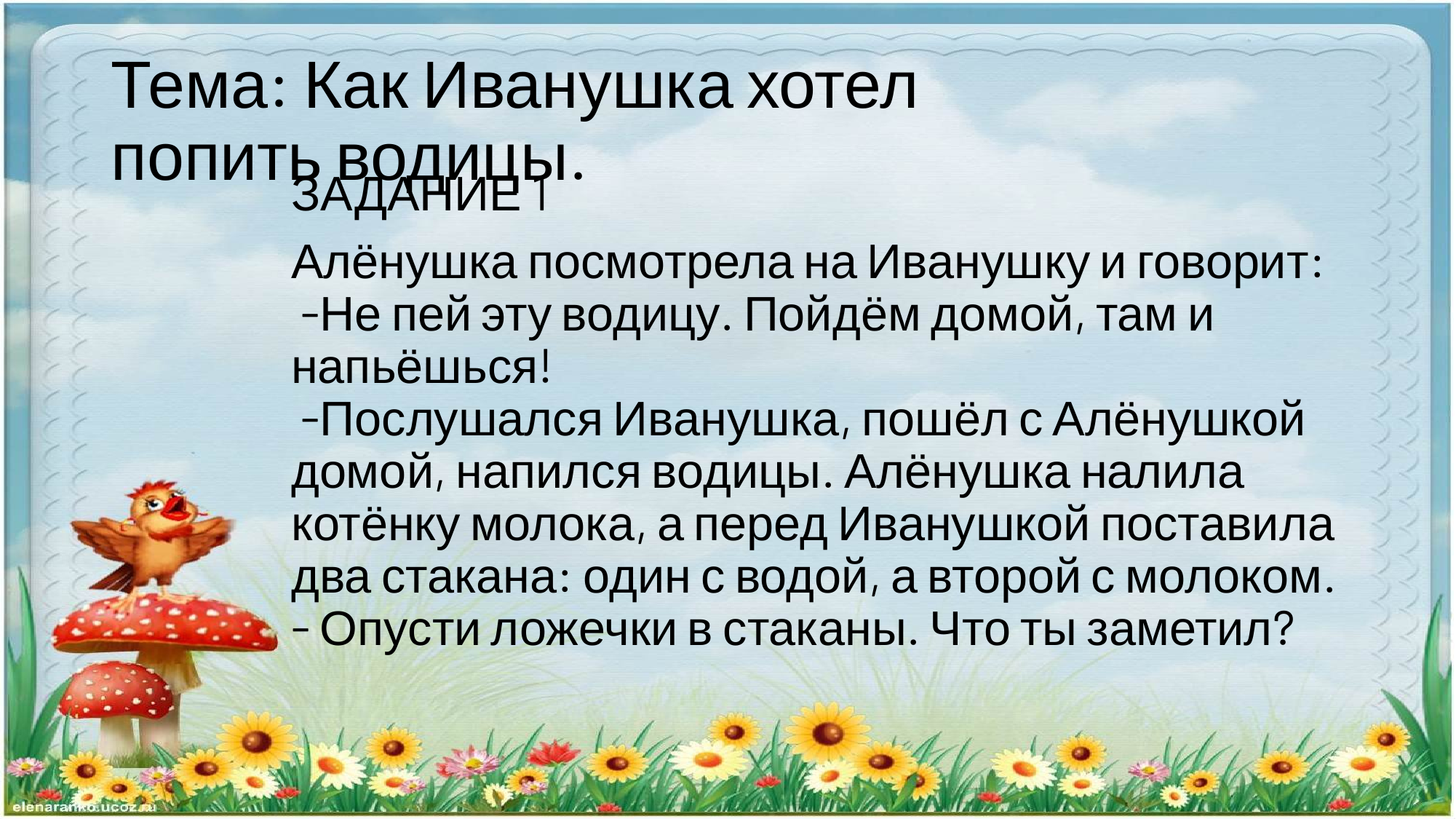

# Тема: Как Иванушка хотел попить водицы.
ЗАДАНИЕ 1
Алёнушка посмотрела на Иванушку и говорит:
 -Не пей эту водицу. Пойдём домой, там и напьёшься!
 -Послушался Иванушка, пошёл с Алёнушкой домой, напился водицы. Алёнушка налила котёнку молока, а перед Иванушкой поставила два стакана: один с водой, а второй с молоком.
- Опусти ложечки в стаканы. Что ты заметил?